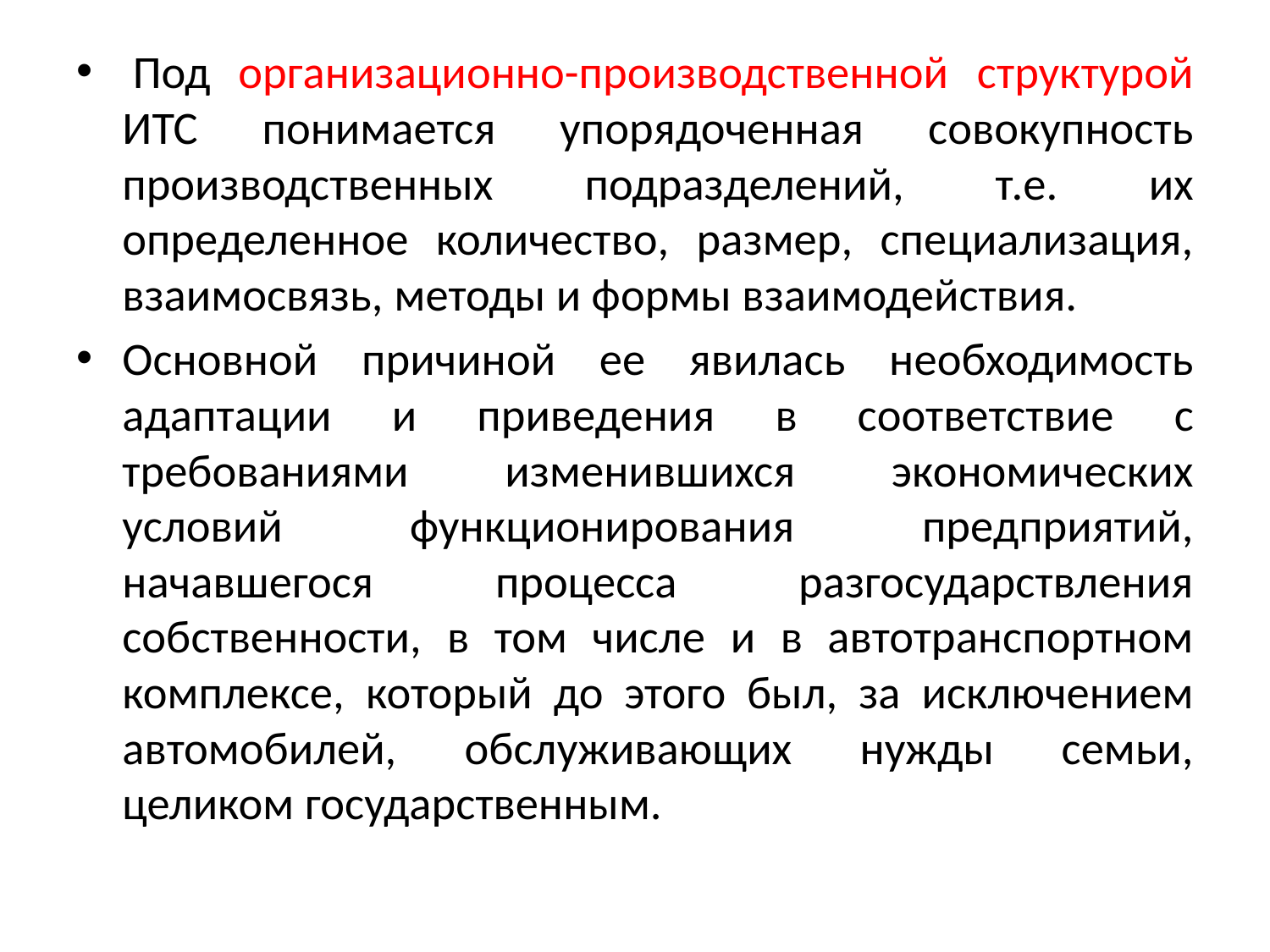

Под организационно-производственной структурой ИТС понимается упорядоченная совокупность производственных подразделений, т.е. их определенное количество, размер, специализация, взаимосвязь, методы и формы взаимодействия.
Основной причиной ее явилась необходимость адаптации и приведения в соответствие с требованиями изменившихся экономических условий функционирования предприятий, начавшегося процесса разгосударствления собственности, в том числе и в автотранспортном комплексе, который до этого был, за исключением автомобилей, обслуживающих нужды семьи, целиком государственным.